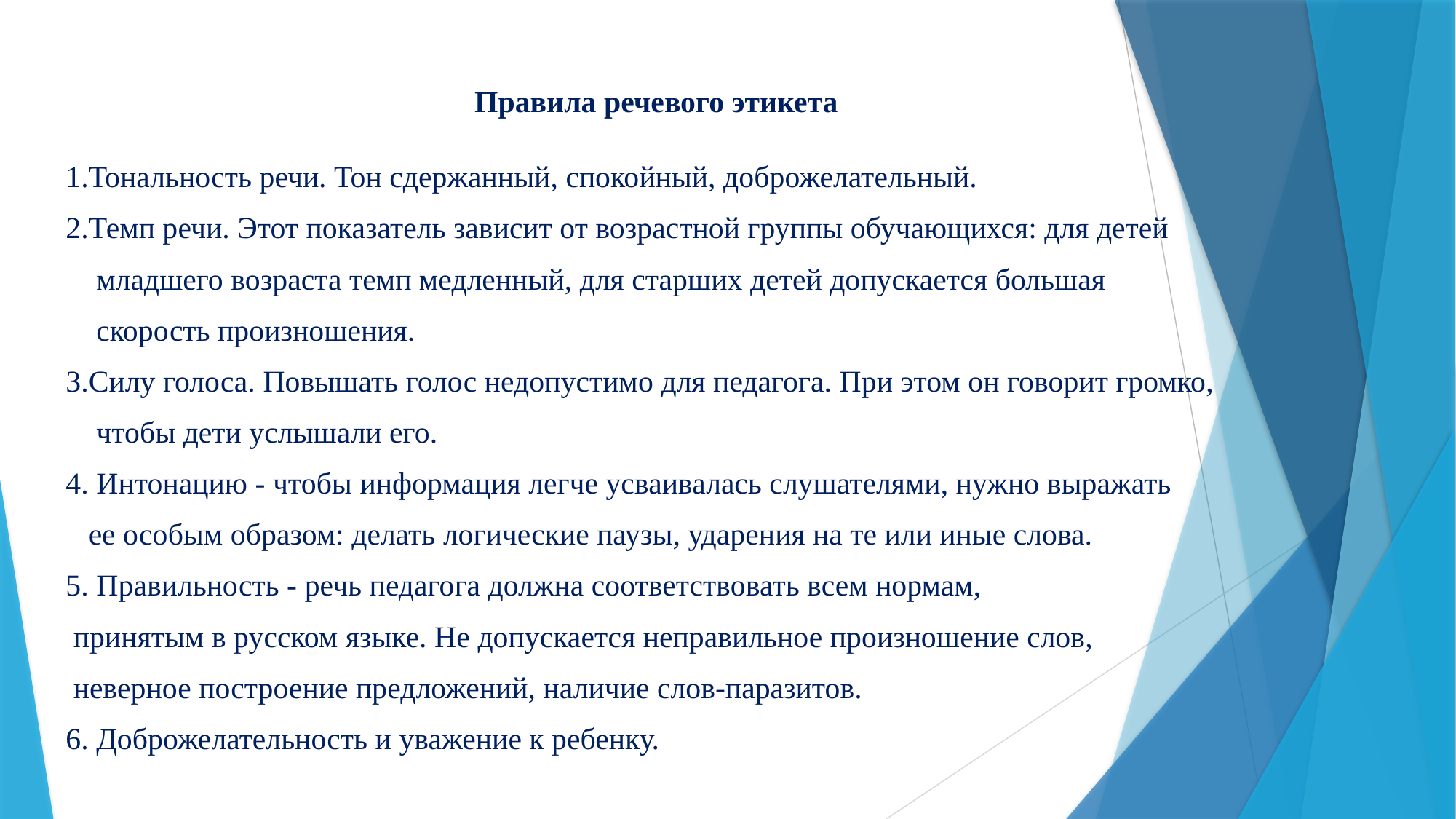

Правила речевого этикета

1.Тональность речи. Тон сдержанный, спокойный, доброжелательный.
2.Темп речи. Этот показатель зависит от возрастной группы обучающихся: для детей
    младшего возраста темп медленный, для старших детей допускается большая
    скорость произношения.
3.Силу голоса. Повышать голос недопустимо для педагога. При этом он говорит громко,
    чтобы дети услышали его.
4. Интонацию - чтобы информация легче усваивалась слушателями, нужно выражать
   ее особым образом: делать логические паузы, ударения на те или иные слова.
5. Правильность - речь педагога должна соответствовать всем нормам,
 принятым в русском языке. Не допускается неправильное произношение слов,
 неверное построение предложений, наличие слов-паразитов.
6. Доброжелательность и уважение к ребенку.